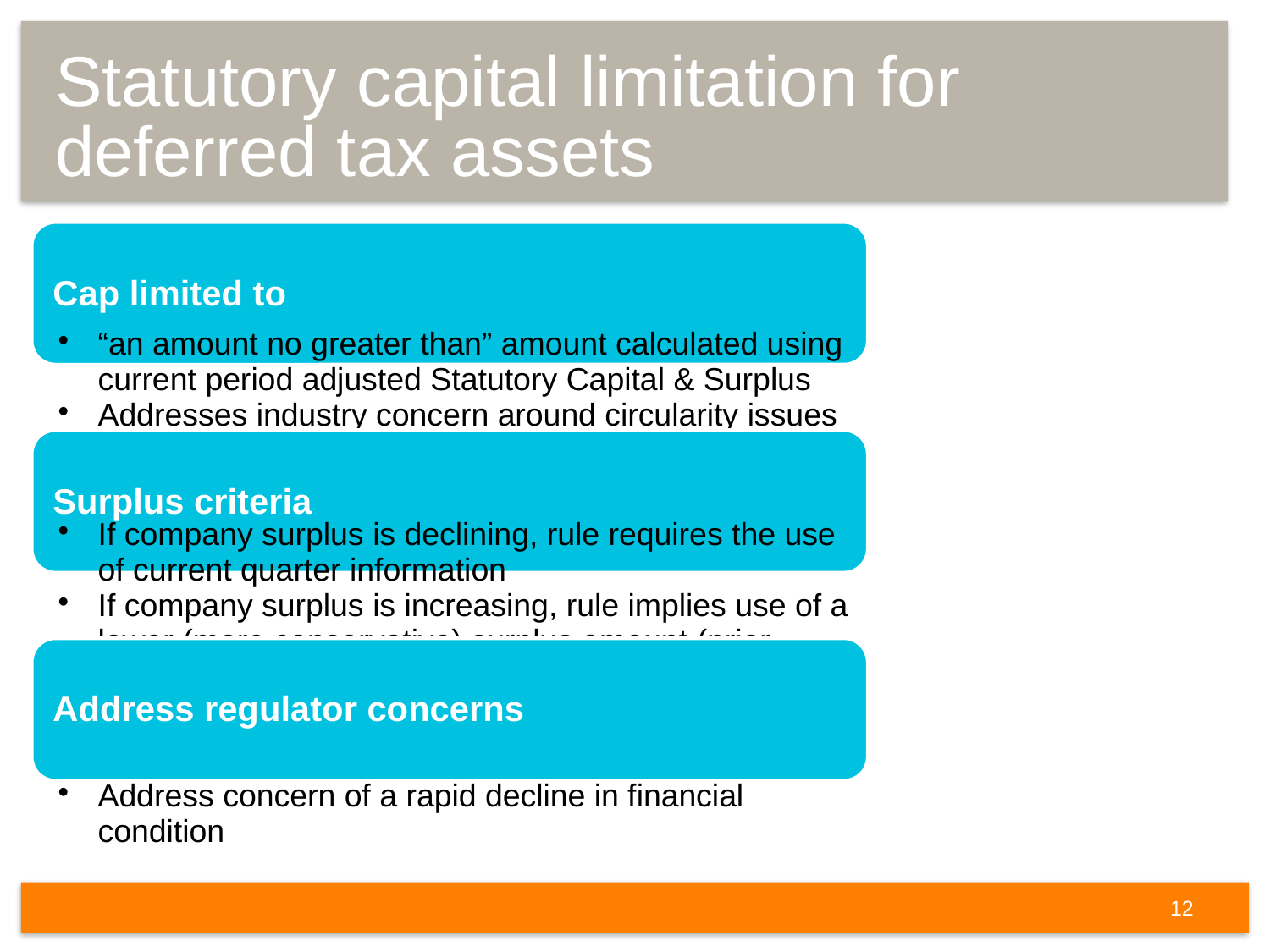

# Statutory capital limitation for deferred tax assets

Cap limited to
“an amount no greater than” amount calculated using current period adjusted Statutory Capital & Surplus
Surplus criteria
If company surplus is declining, rule requires the use of current quarter information
Address regulator concerns
Address concern of a rapid decline in financial condition
If company surplus is increasing, rule implies use of a lower (more conservative) surplus amount (prior quarter or earlier computation)
Addresses industry concern around circularity issues – complexity & last minute surplus adjustments
12